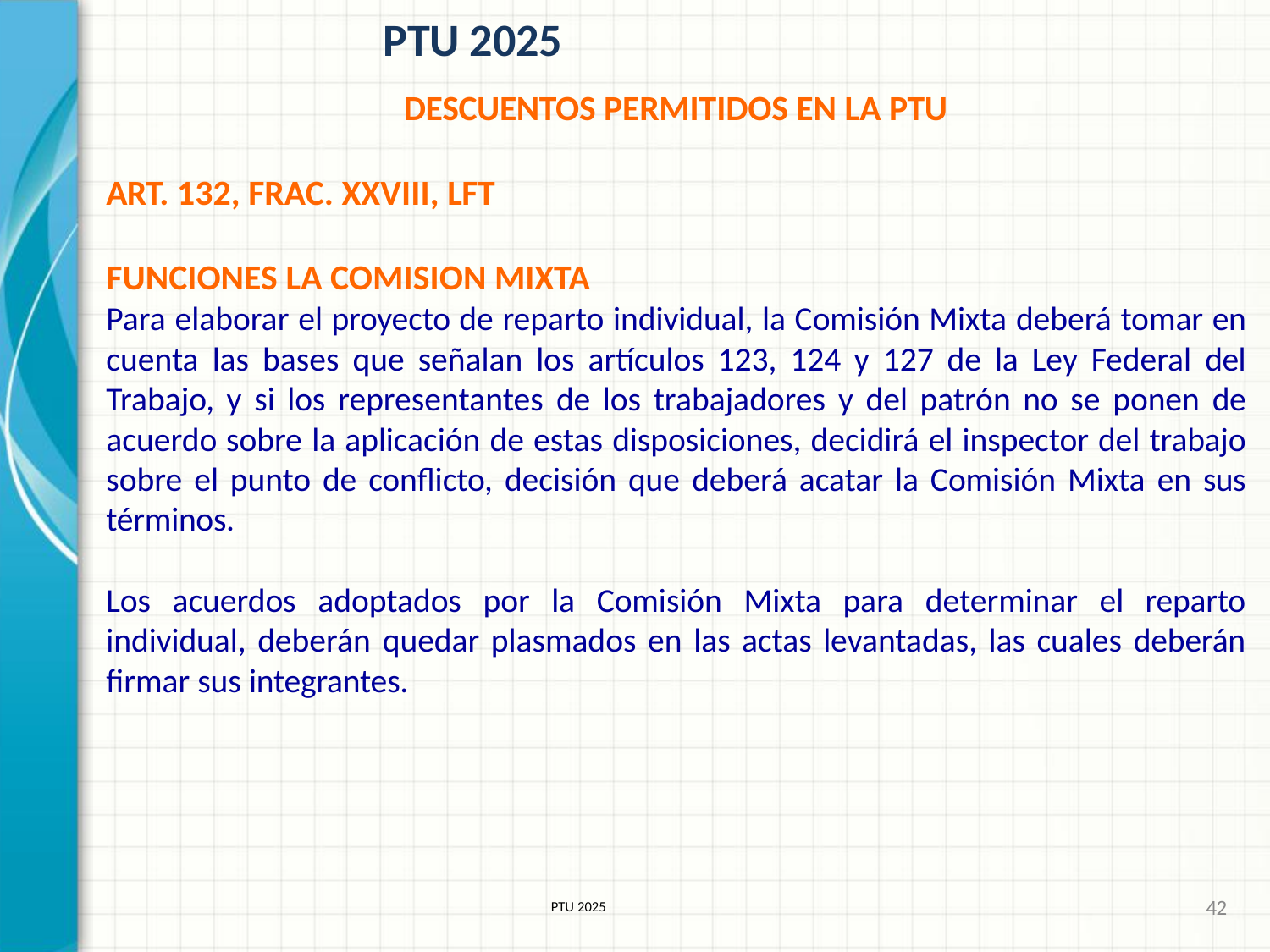

# PTU 2025
DESCUENTOS PERMITIDOS EN LA PTU
ART. 132, FRAC. XXVIII, LFT
FUNCIONES LA COMISION MIXTA
Para elaborar el proyecto de reparto individual, la Comisión Mixta deberá tomar en cuenta las bases que señalan los artículos 123, 124 y 127 de la Ley Federal del Trabajo, y si los representantes de los trabajadores y del patrón no se ponen de acuerdo sobre la aplicación de estas disposiciones, decidirá el inspector del trabajo sobre el punto de conflicto, decisión que deberá acatar la Comisión Mixta en sus términos.
Los  acuerdos  adoptados  por  la  Comisión  Mixta  para  determinar  el  reparto individual, deberán quedar plasmados en las actas levantadas, las cuales deberán firmar sus integrantes.
42
PTU 2025